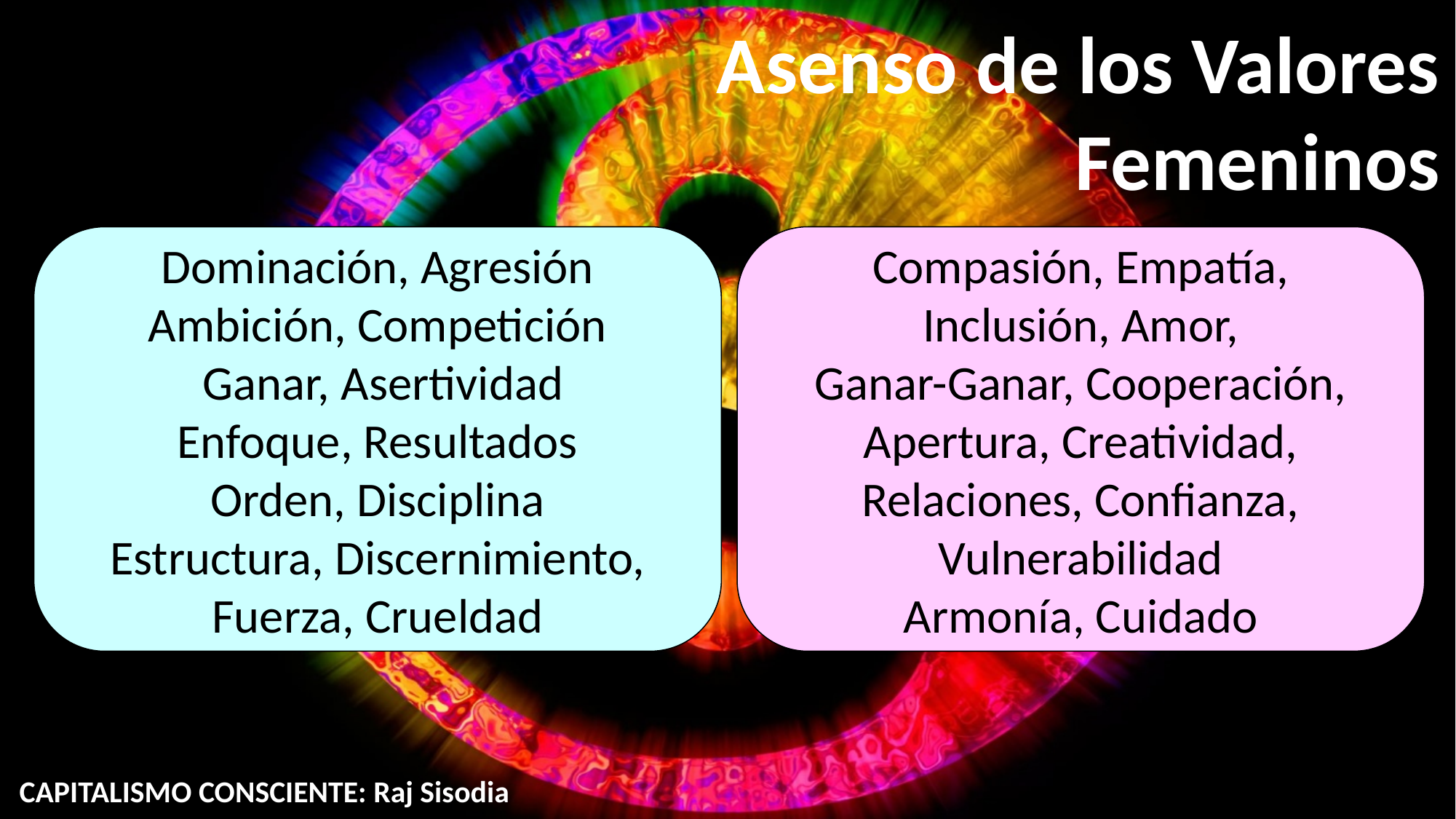

Asenso de los Valores Femeninos
Compasión, Empatía,
Inclusión, Amor,
Ganar-Ganar, Cooperación, Apertura, Creatividad, Relaciones, Confianza, Vulnerabilidad
Armonía, Cuidado
Dominación, Agresión Ambición, Competición
 Ganar, Asertividad
Enfoque, Resultados
Orden, Disciplina
Estructura, Discernimiento, Fuerza, Crueldad
Capitalismo consciente: Raj Sisodia